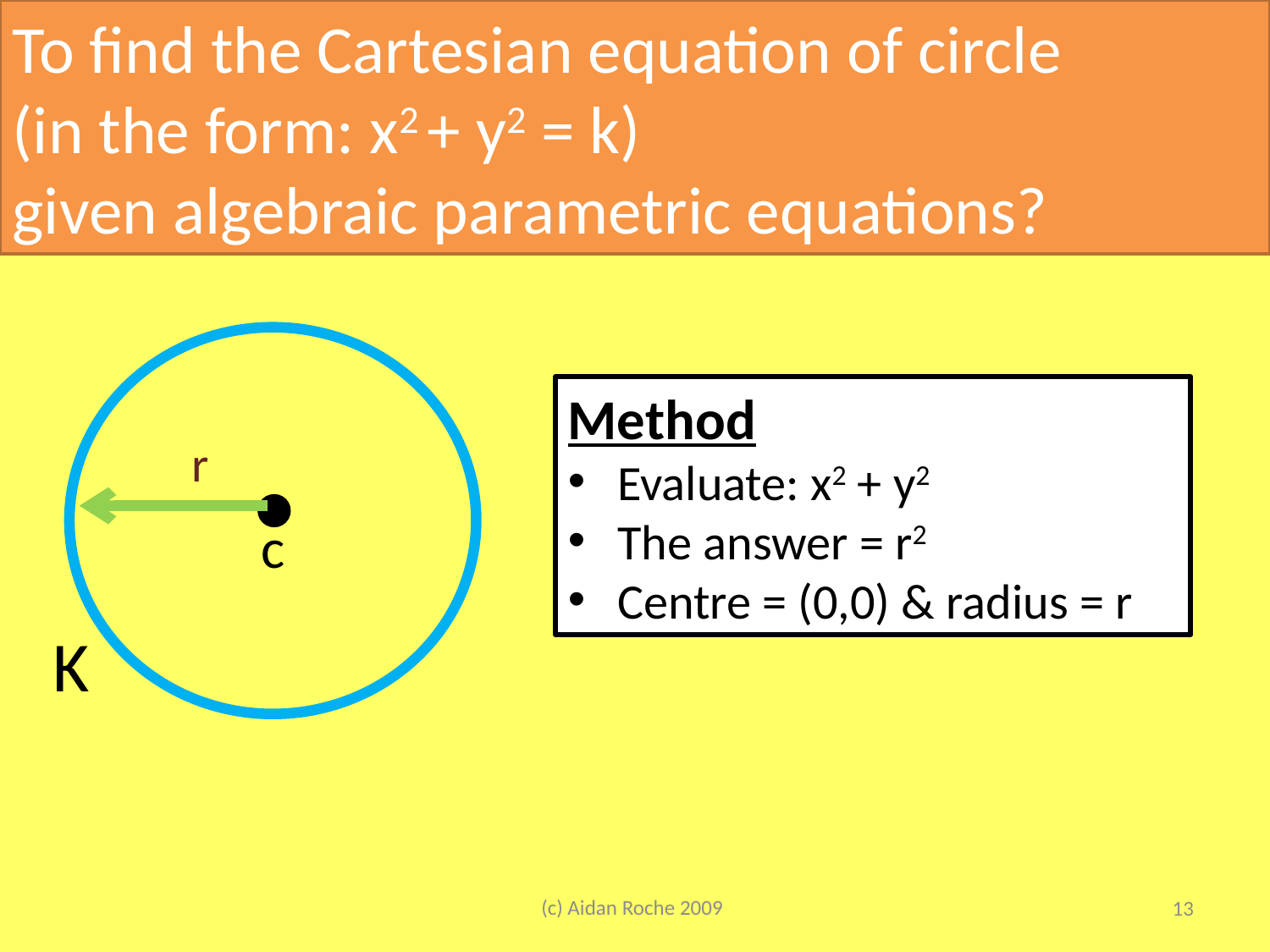

To find the Cartesian equation of circle
(in the form: x2 + y2 = k)
given algebraic parametric equations?

Method
Evaluate: x2 + y2
The answer = r2
Centre = (0,0) & radius = r
r

c
K
(c) Aidan Roche 2009
13